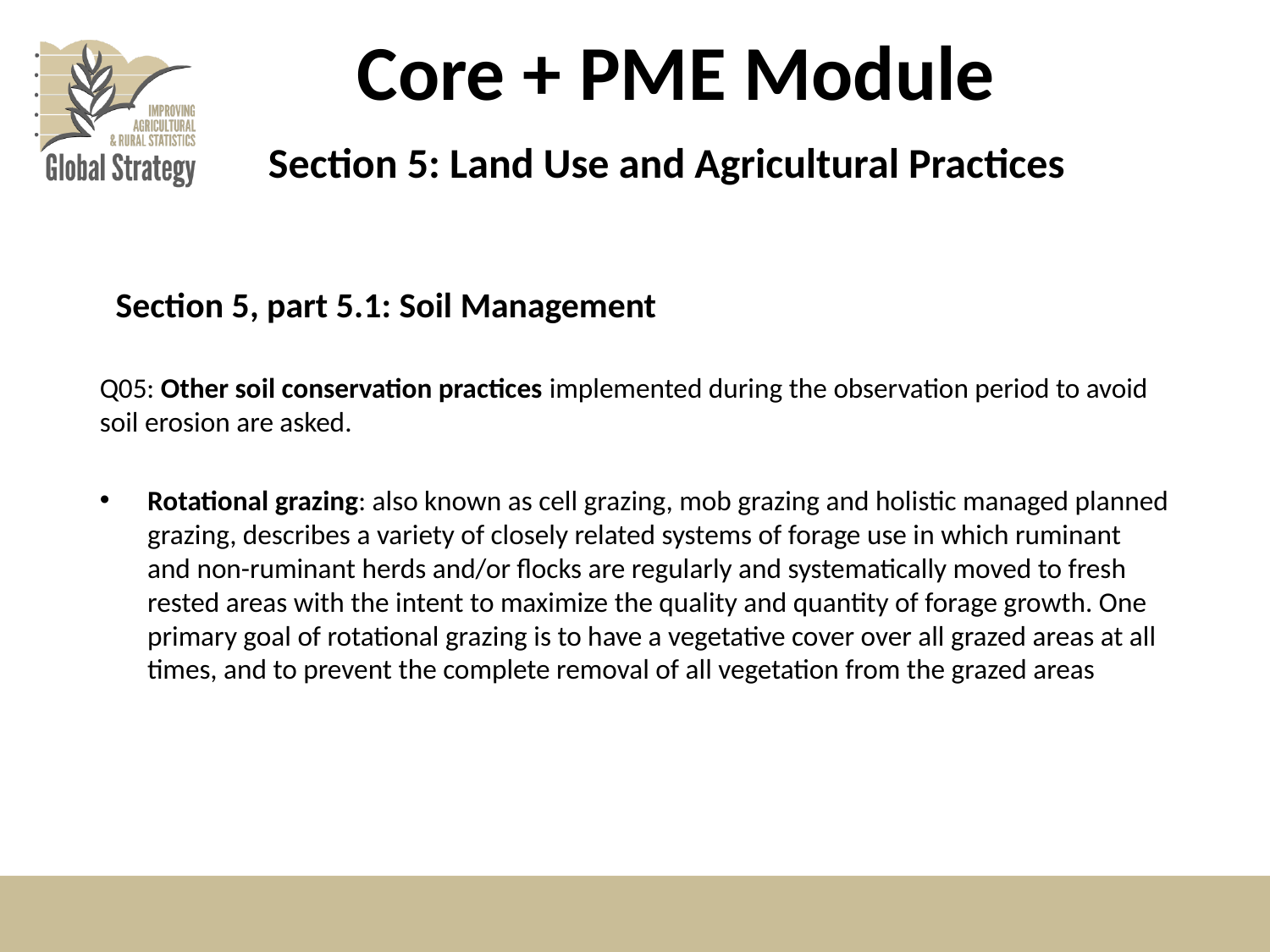

# Core + PME Module
Section 5: Land Use and Agricultural Practices

Section 5, part 5.1: Soil Management

Q05: Other soil conservation practices implemented during the observation period to avoid soil erosion are asked.

Rotational grazing: also known as cell grazing, mob grazing and holistic managed planned grazing, describes a variety of closely related systems of forage use in which ruminant and non-ruminant herds and/or flocks are regularly and systematically moved to fresh rested areas with the intent to maximize the quality and quantity of forage growth. One primary goal of rotational grazing is to have a vegetative cover over all grazed areas at all times, and to prevent the complete removal of all vegetation from the grazed areas